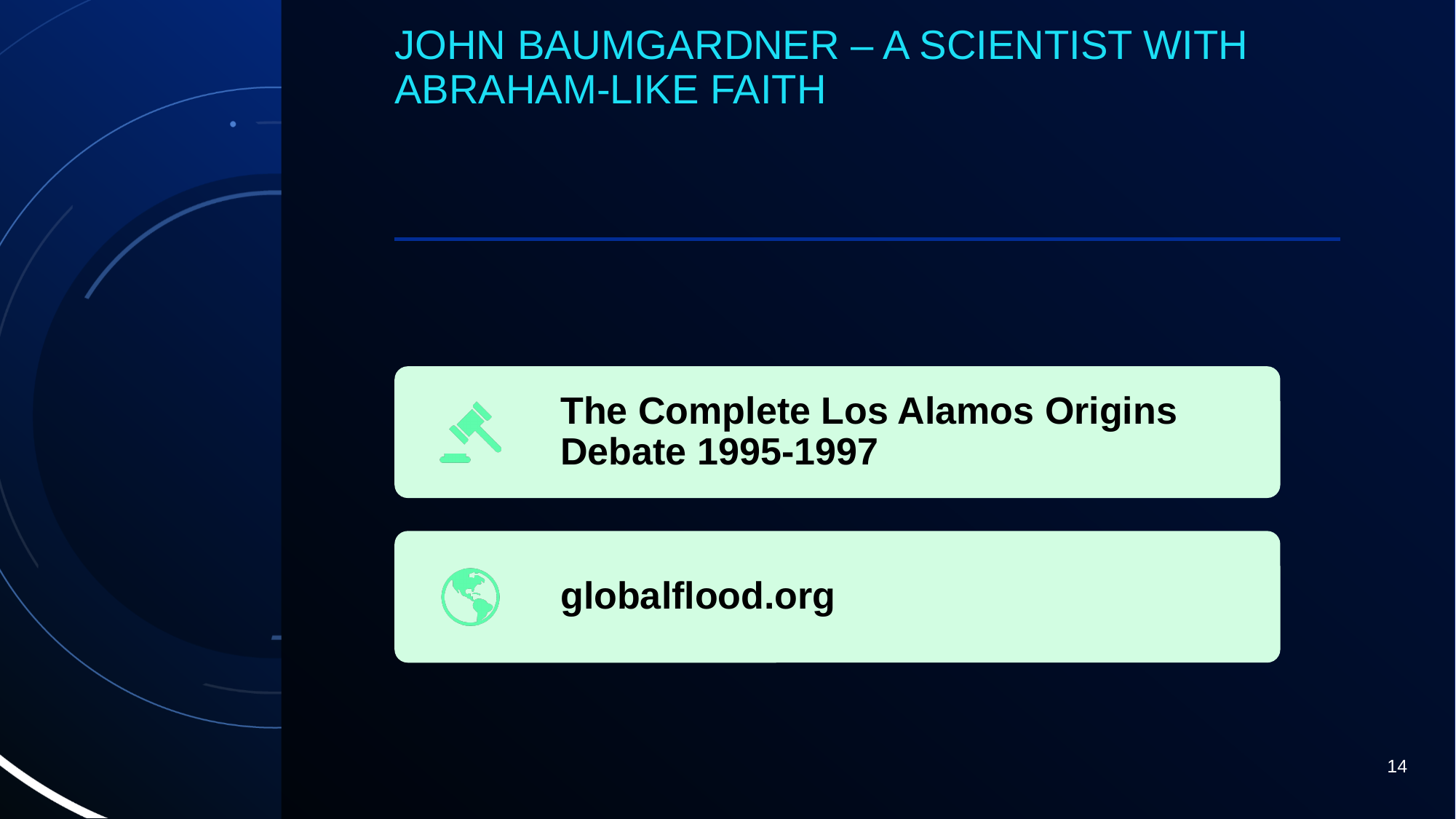

# John Baumgardner – A Scientist With Abraham-like Faith
The Complete Los Alamos Origins Debate 1995-1997
globalflood.org
14